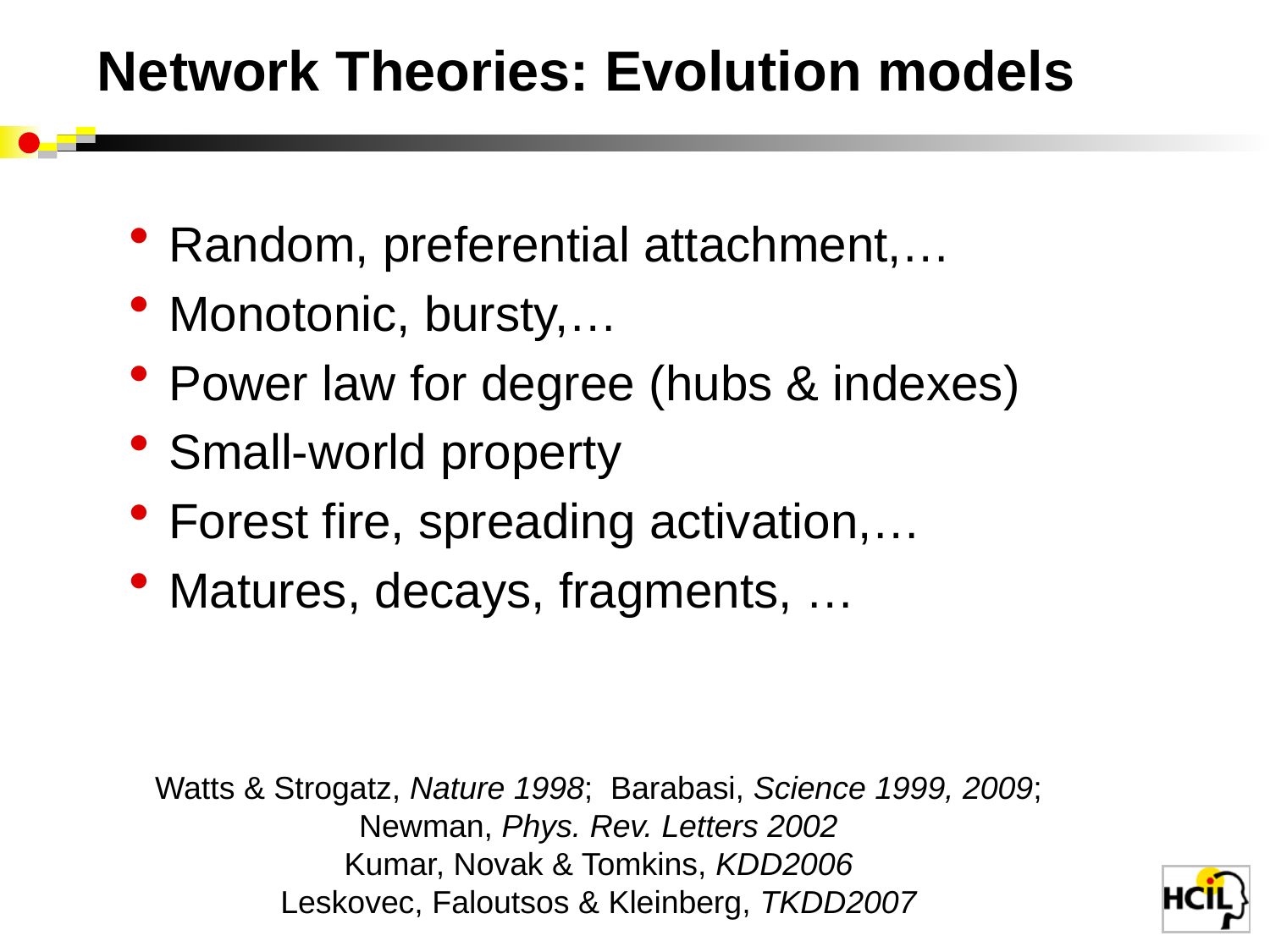

Network Theories: Evolution models

Random, preferential attachment,…
Monotonic, bursty,…
Power law for degree (hubs & indexes)
Small-world property
Forest fire, spreading activation,…
Matures, decays, fragments, …

Watts & Strogatz, Nature 1998;  Barabasi, Science 1999, 2009;
Newman, Phys. Rev. Letters 2002
Kumar, Novak & Tomkins, KDD2006
Leskovec, Faloutsos & Kleinberg, TKDD2007